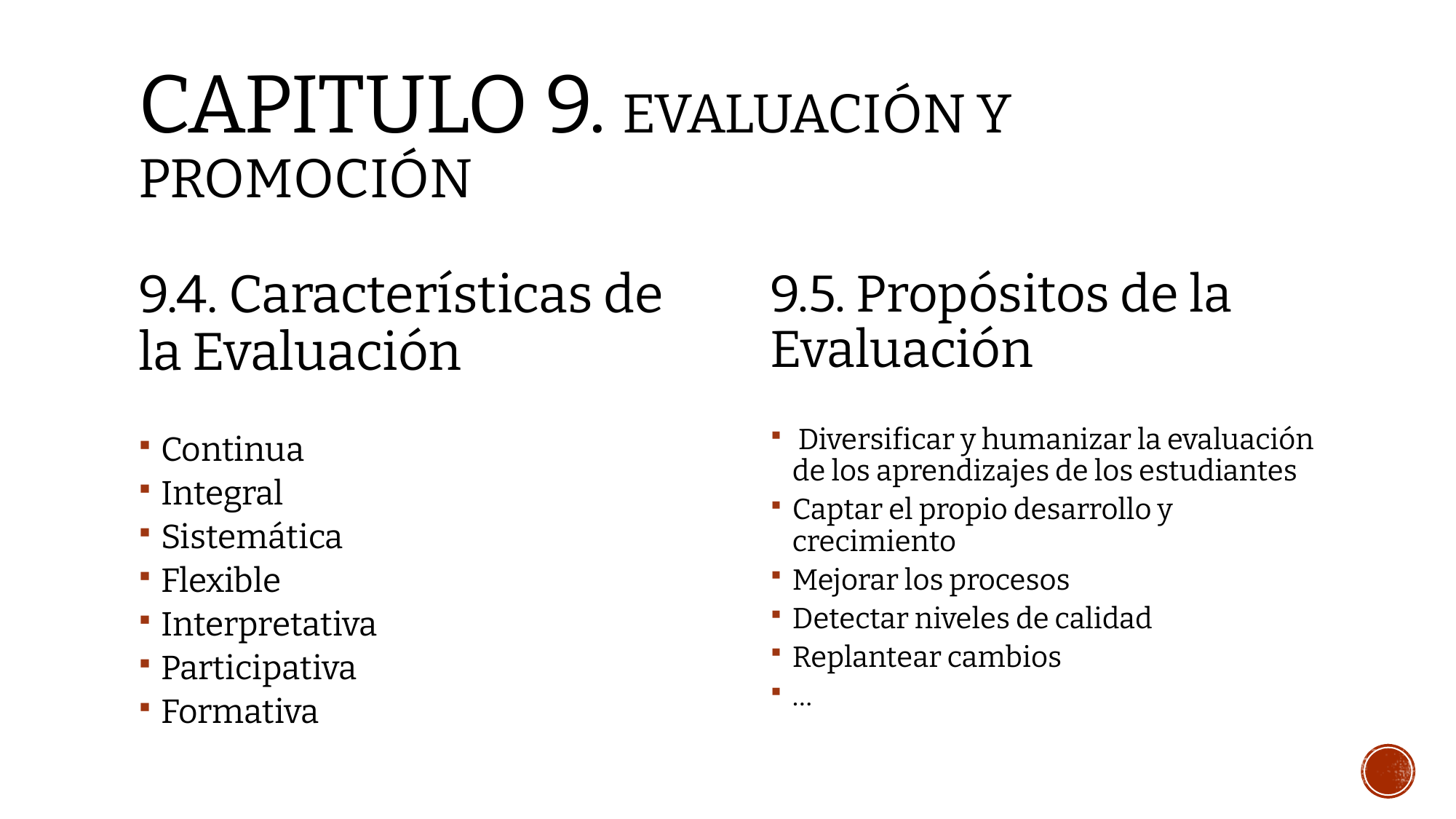

# CAPITULO 9. EVALUACIÓN Y PROMOCIÓN
9.4. Características de la Evaluación

Continua
Integral
Sistemática
Flexible
Interpretativa
Participativa
Formativa

9.5. Propósitos de la Evaluación

 Diversificar y humanizar la evaluación de los aprendizajes de los estudiantes
Captar el propio desarrollo y crecimiento
Mejorar los procesos
Detectar niveles de calidad
Replantear cambios
…